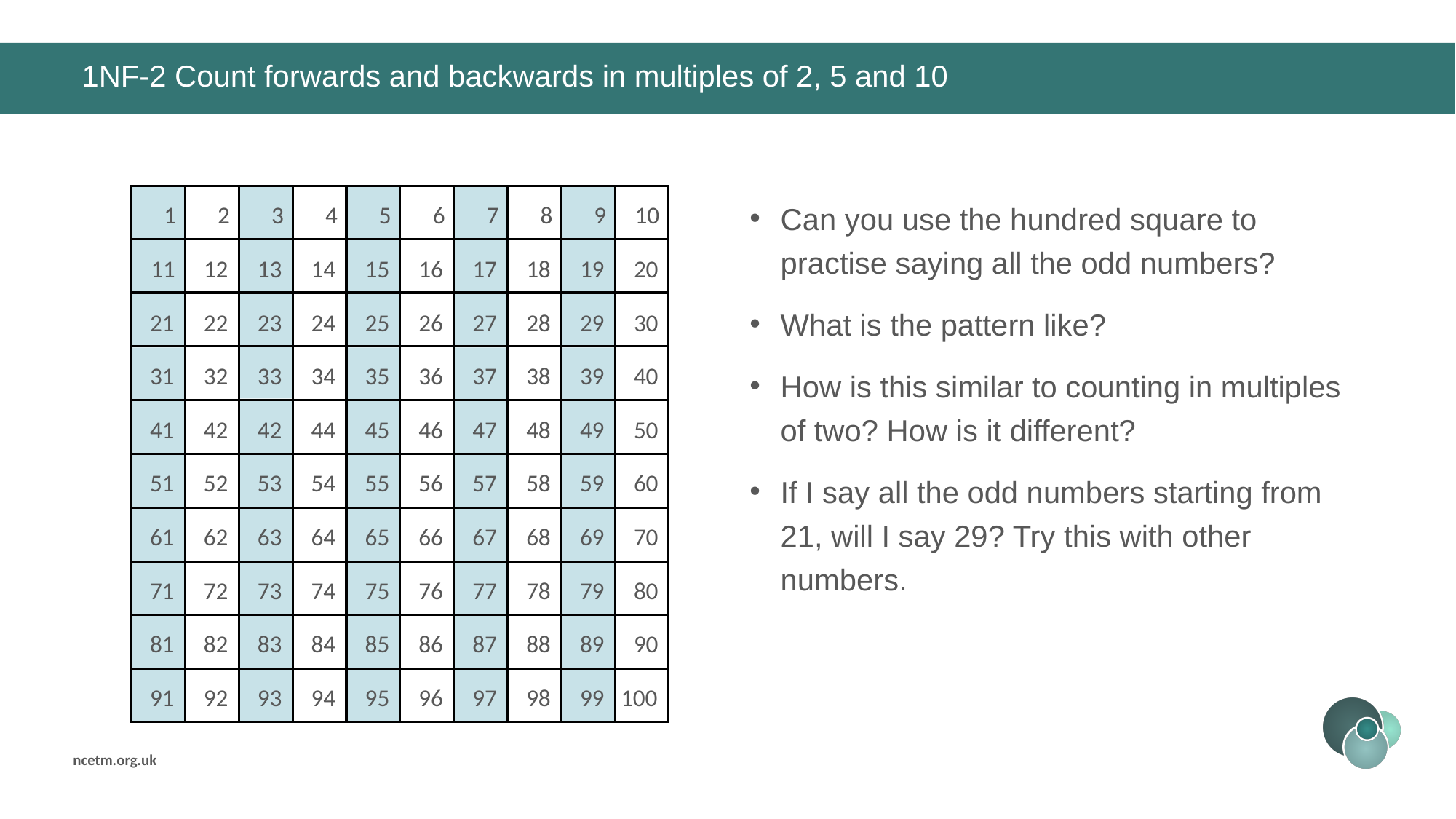

# 1NF-2 Count forwards and backwards in multiples of 2, 5 and 10

Can you use the hundred square to practise saying all the odd numbers?
What is the pattern like?
How is this similar to counting in multiples of two? How is it different?
If I say all the odd numbers starting from 21, will I say 29? Try this with other numbers.

1
11
21
31
41
51
61
71
81
91
2
12
22
32
42
52
62
72
82
92
3
13
23
33
42
53
63
73
83
93
4
14
24
34
44
54
64
74
84
94
5
15
25
35
45
55
65
75
85
95
6
16
26
36
46
56
66
76
86
96
7
17
27
37
47
57
67
77
87
97
8
18
28
38
48
58
68
78
88
98
9
19
29
39
49
59
69
79
89
99
10
20
30
40
50
60
70
80
90
100